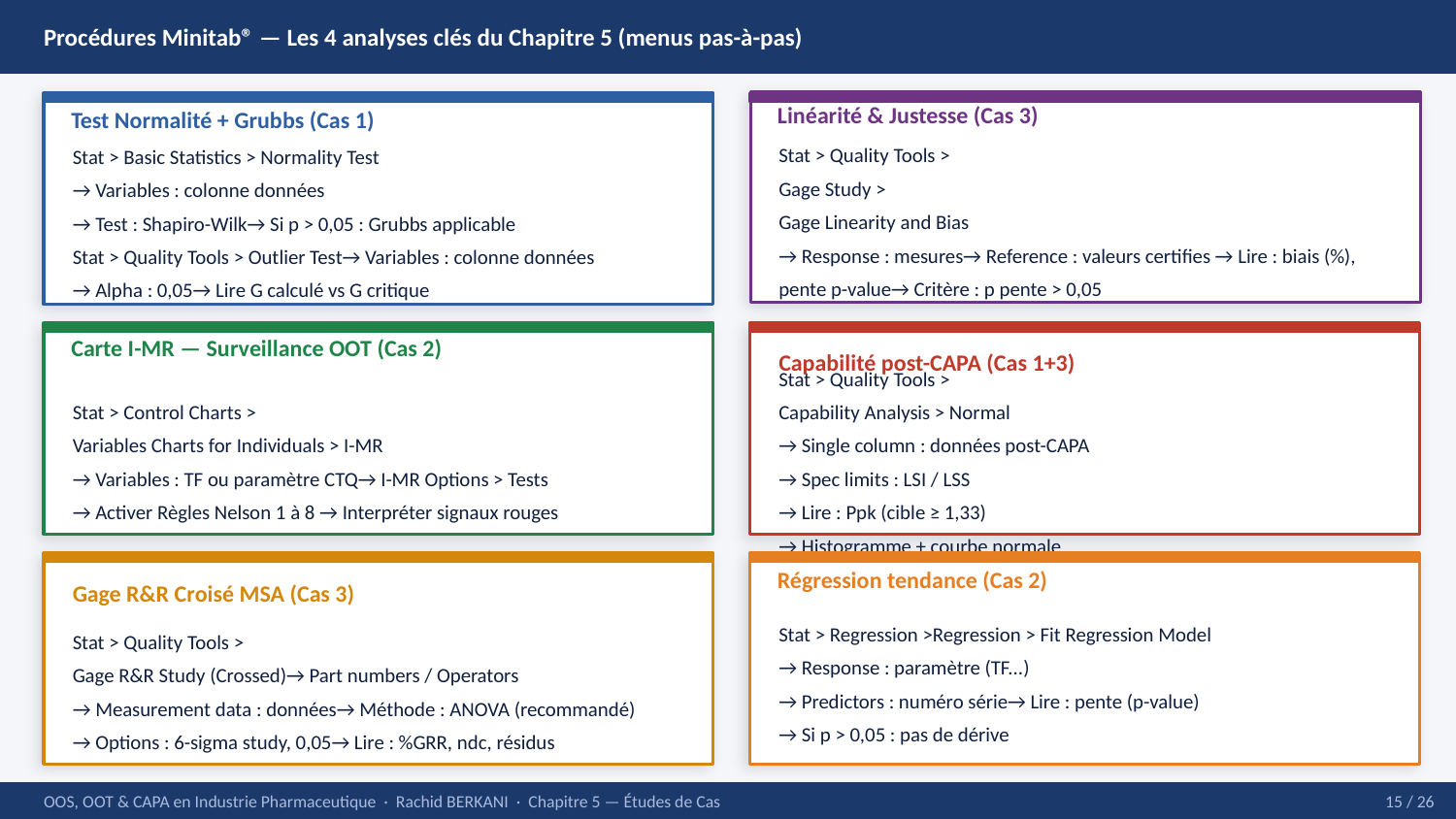

Procédures Minitab® — Les 4 analyses clés du Chapitre 5 (menus pas-à-pas)
Linéarité & Justesse (Cas 3)

Test Normalité + Grubbs (Cas 1)

Stat > Quality Tools >
Gage Study >
Gage Linearity and Bias
→ Response : mesures→ Reference : valeurs certifies → Lire : biais (%), pente p-value→ Critère : p pente > 0,05
Stat > Basic Statistics > Normality Test
→ Variables : colonne données
→ Test : Shapiro-Wilk→ Si p > 0,05 : Grubbs applicable
Stat > Quality Tools > Outlier Test→ Variables : colonne données
→ Alpha : 0,05→ Lire G calculé vs G critique
Carte I-MR — Surveillance OOT (Cas 2)

Capabilité post-CAPA (Cas 1+3)
Stat > Control Charts >
Variables Charts for Individuals > I-MR
→ Variables : TF ou paramètre CTQ→ I-MR Options > Tests
→ Activer Règles Nelson 1 à 8 → Interpréter signaux rouges
Stat > Quality Tools >
Capability Analysis > Normal
→ Single column : données post-CAPA
→ Spec limits : LSI / LSS
→ Lire : Ppk (cible ≥ 1,33)
→ Histogramme + courbe normale
Régression tendance (Cas 2)

Gage R&R Croisé MSA (Cas 3)
Stat > Regression >Regression > Fit Regression Model
→ Response : paramètre (TF...)
→ Predictors : numéro série→ Lire : pente (p-value)
→ Si p > 0,05 : pas de dérive
Stat > Quality Tools >
Gage R&R Study (Crossed)→ Part numbers / Operators
→ Measurement data : données→ Méthode : ANOVA (recommandé)
→ Options : 6-sigma study, 0,05→ Lire : %GRR, ndc, résidus

OOS, OOT & CAPA en Industrie Pharmaceutique  ·  Rachid BERKANI  ·  Chapitre 5 — Études de Cas
15 / 26